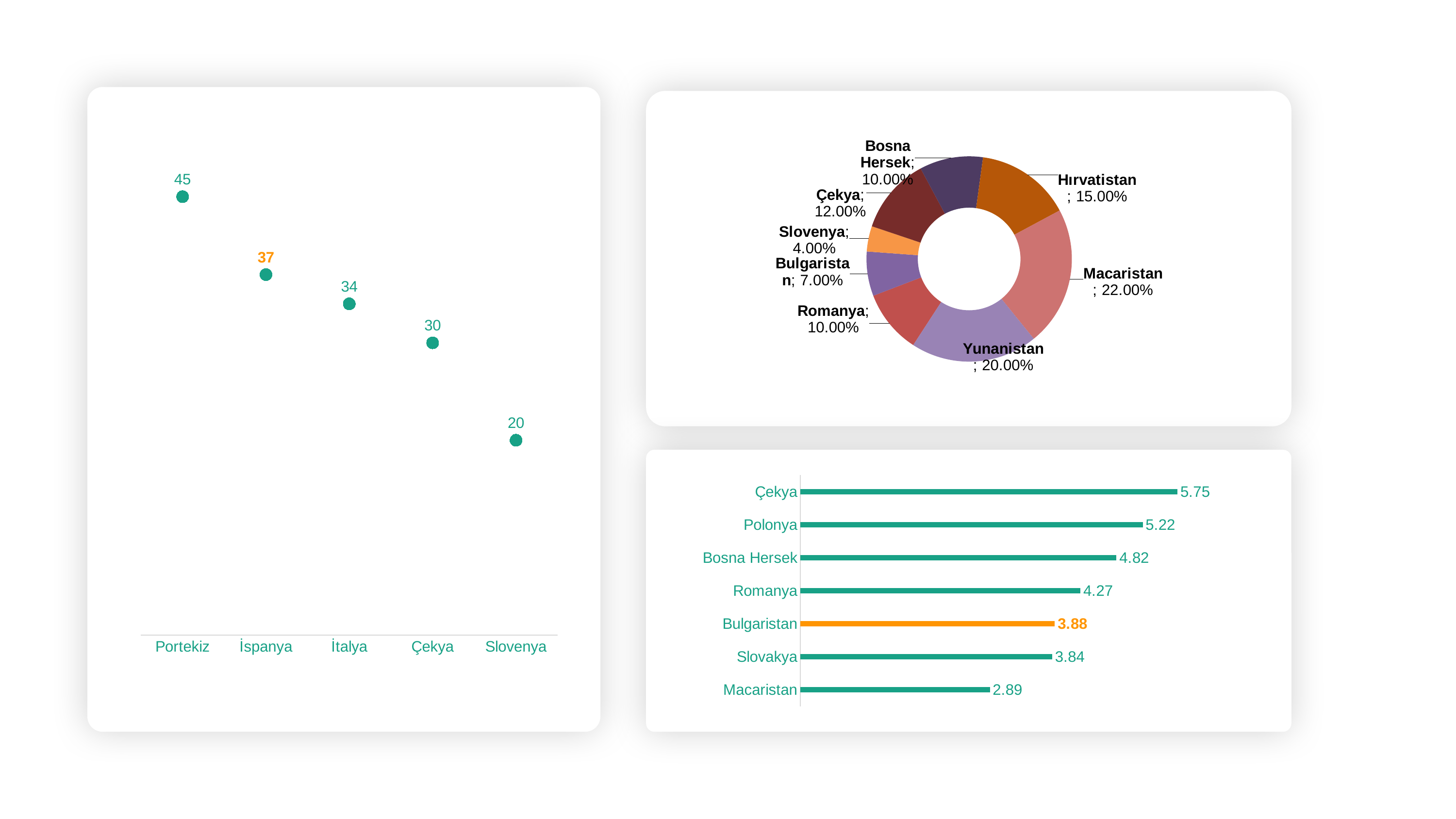

### Chart

| Category | Rosaceae |
|---|---|
| Romanya | 0.1 |
| Bulgaristan | 0.07 |
| Slovenya | 0.04 |
| Çekya | 0.12 |
| Bosna Hersek | 0.1 |
| Hırvatistan | 0.15 |
| Macaristan | 0.22 |
| Yunanistan | 0.2 |

### Chart

| Category | Average Annual GDP Growth (%) 2002-2024 |
|---|---|
| Portekiz | 45.0 |
| İspanya | 37.0 |
| İtalya | 34.0 |
| Çekya | 30.0 |
| Slovenya | 20.0 |

### Chart

| Category | Series 1 |
|---|---|
| Çekya | 5.75 |
| Polonya | 5.22 |
| Bosna Hersek | 4.82 |
| Romanya | 4.27 |
| Bulgaristan | 3.88 |
| Slovakya | 3.84 |
| Macaristan | 2.89 |